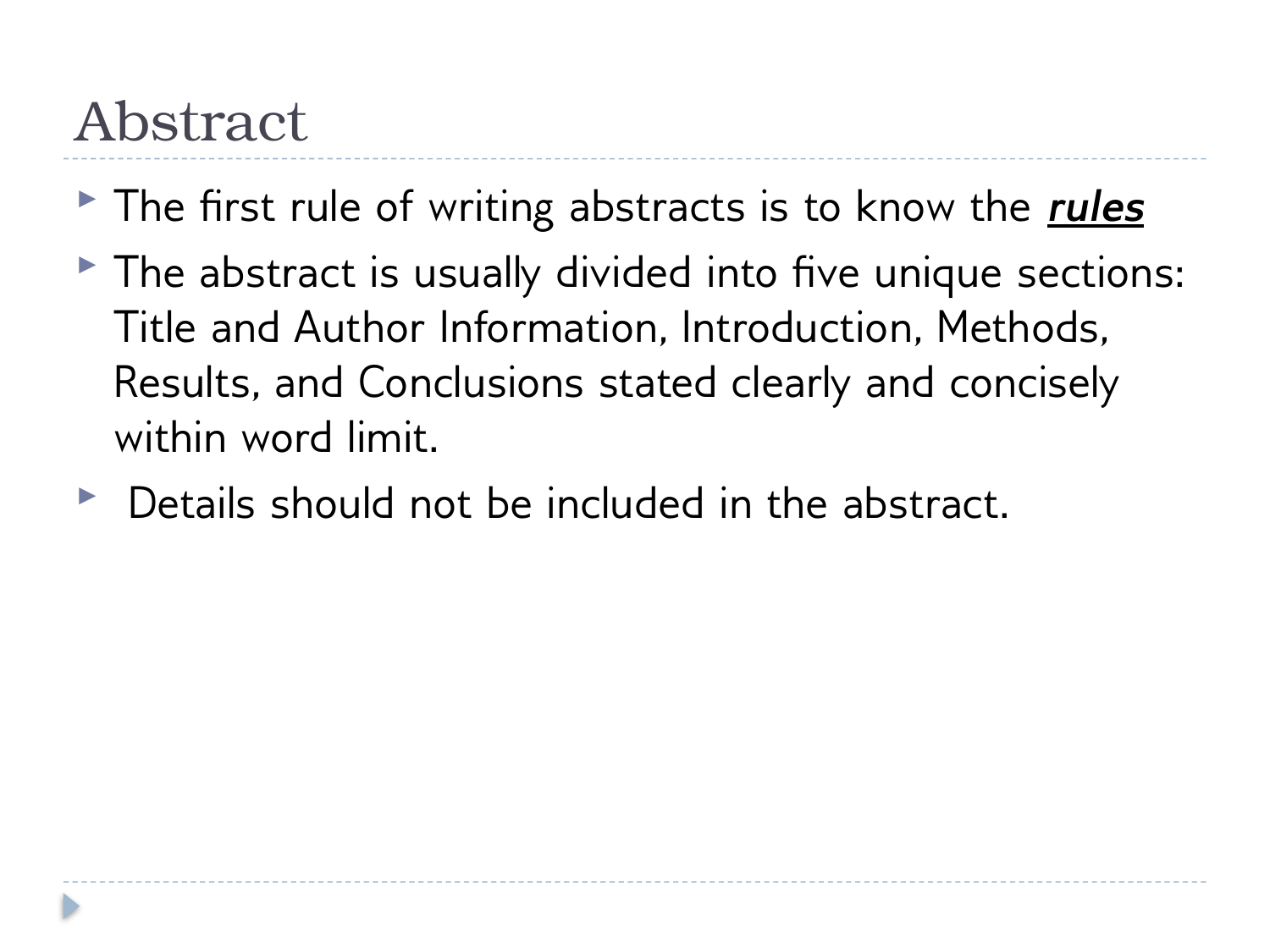

# Abstract
The first rule of writing abstracts is to know the rules
The abstract is usually divided into five unique sections: Title and Author Information, Introduction, Methods, Results, and Conclusions stated clearly and concisely within word limit.
 Details should not be included in the abstract.